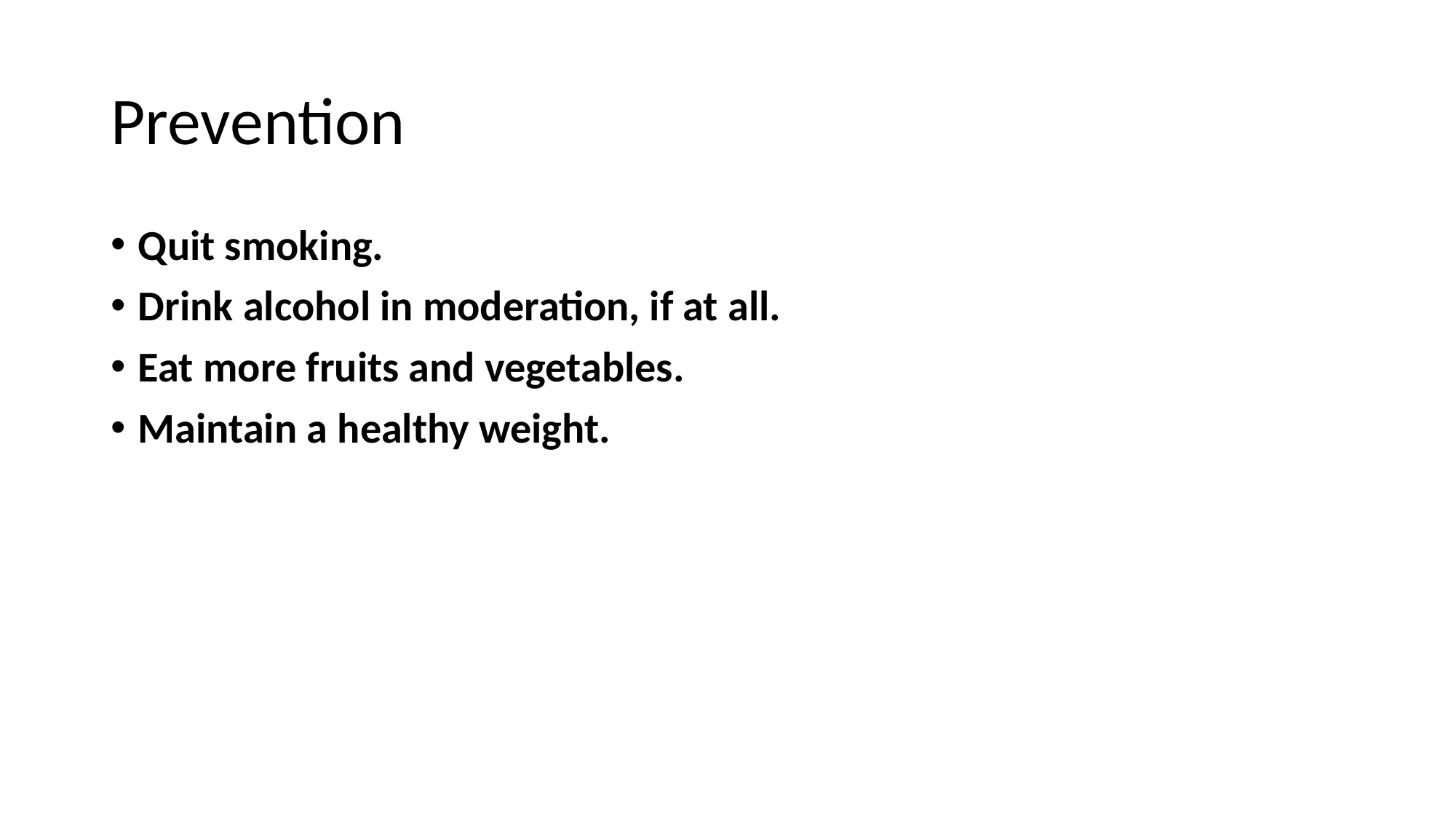

# Prevention
Quit smoking.
Drink alcohol in moderation, if at all.
Eat more fruits and vegetables.
Maintain a healthy weight.